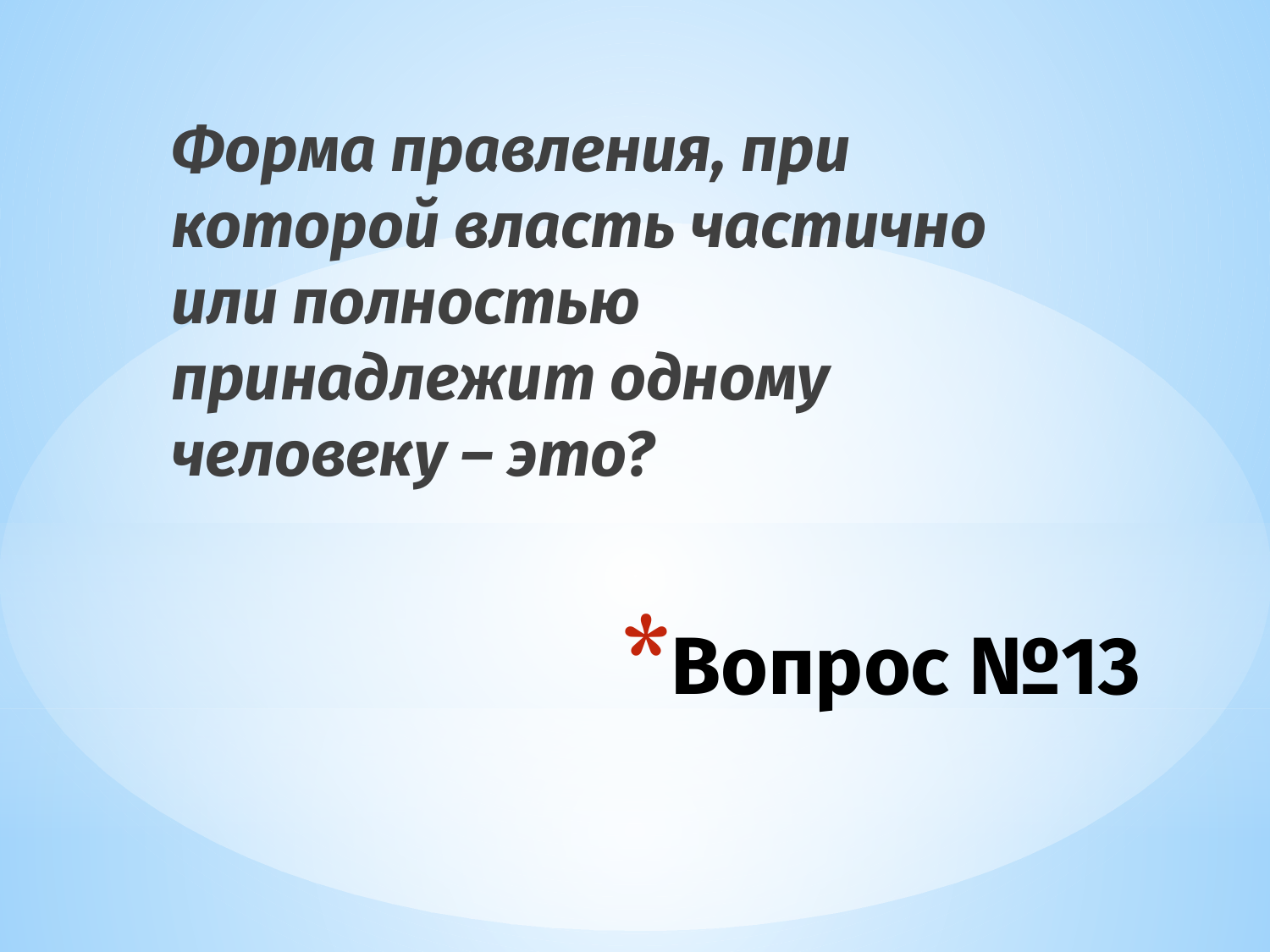

Форма правления, при которой власть частично или полностью принадлежит одному человеку – это?
# Вопрос №13